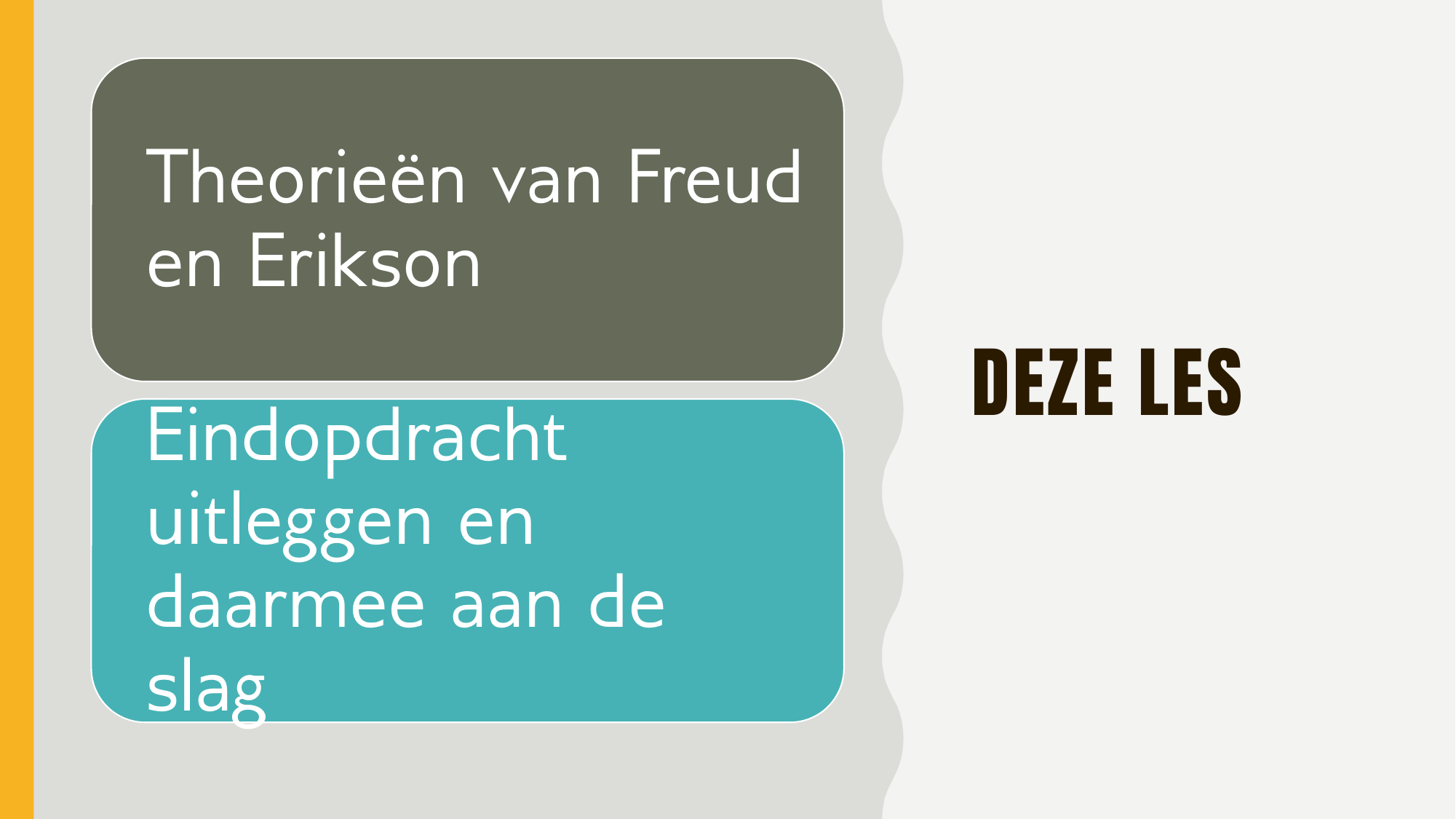

Theorieën van Freud en Erikson
Eindopdracht uitleggen en daarmee aan de slag
# Deze les